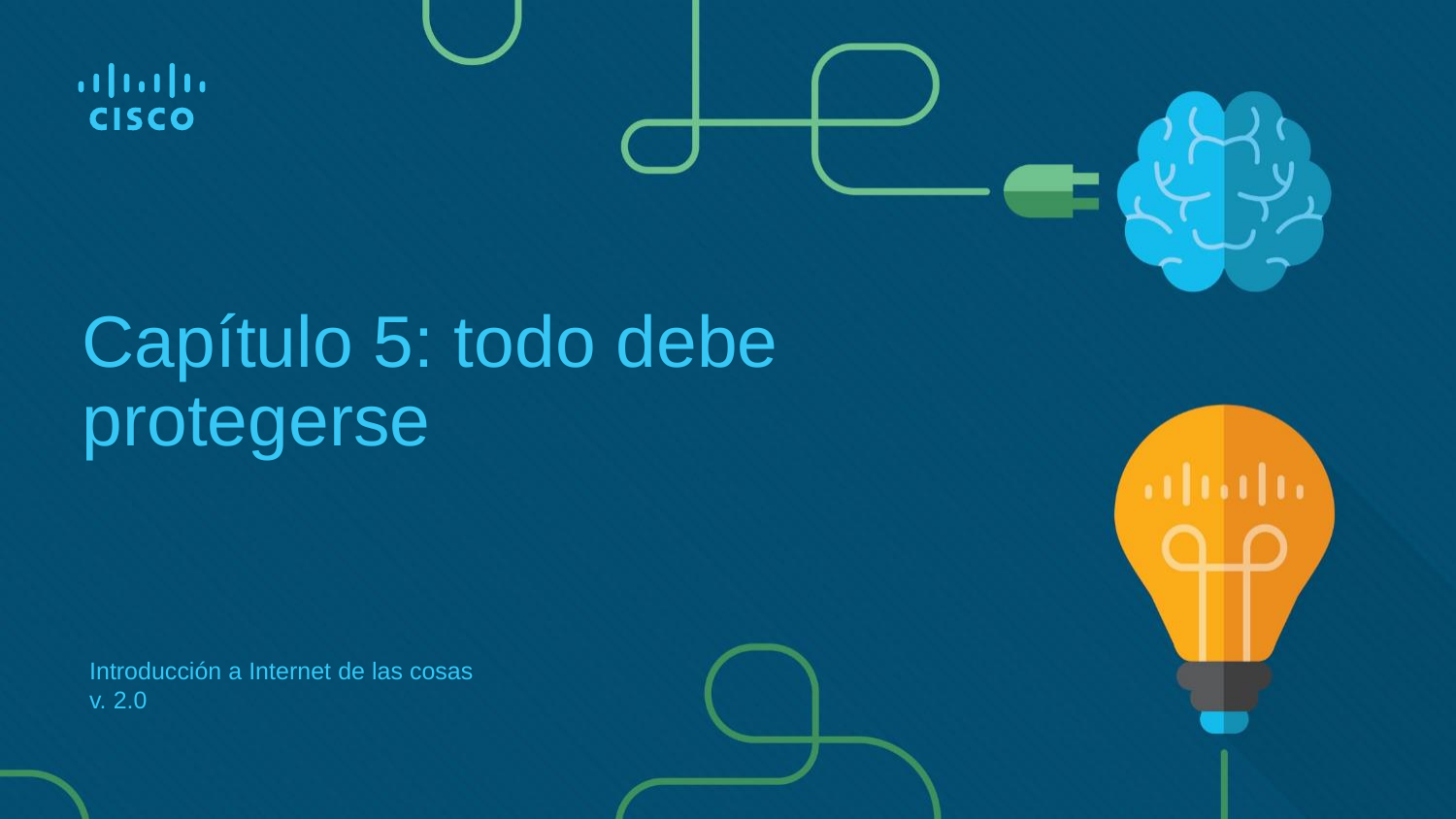

# Capítulo 5: todo debe protegerse

Introducción a Internet de las cosas v. 2.0